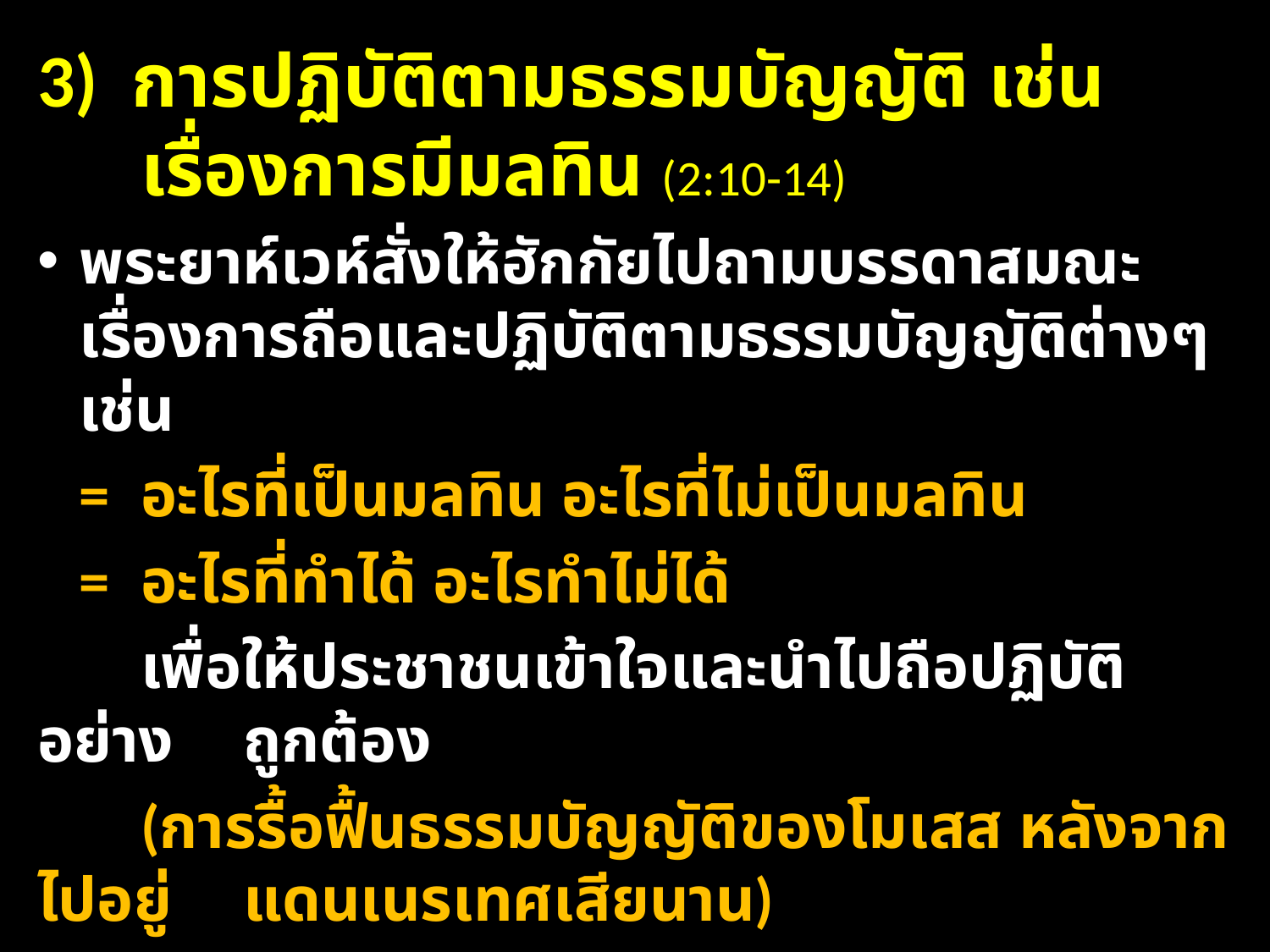

3)  การปฏิบัติตามธรรมบัญญัติ เช่น          	เรื่องการมีมลทิน (2:10-14)
พระยาห์เวห์สั่งให้ฮักกัยไปถามบรรดาสมณะเรื่องการถือและปฏิบัติตามธรรมบัญญัติต่างๆ เช่น
   =	อะไรที่เป็นมลทิน อะไรที่ไม่เป็นมลทิน
   =	อะไรที่ทำได้ อะไรทำไม่ได้
	เพื่อให้ประชาชนเข้าใจและนำไปถือปฏิบัติอย่าง	ถูกต้อง
	(การรื้อฟื้นธรรมบัญญัติของโมเสส หลังจากไปอยู่	แดนเนรเทศเสียนาน)